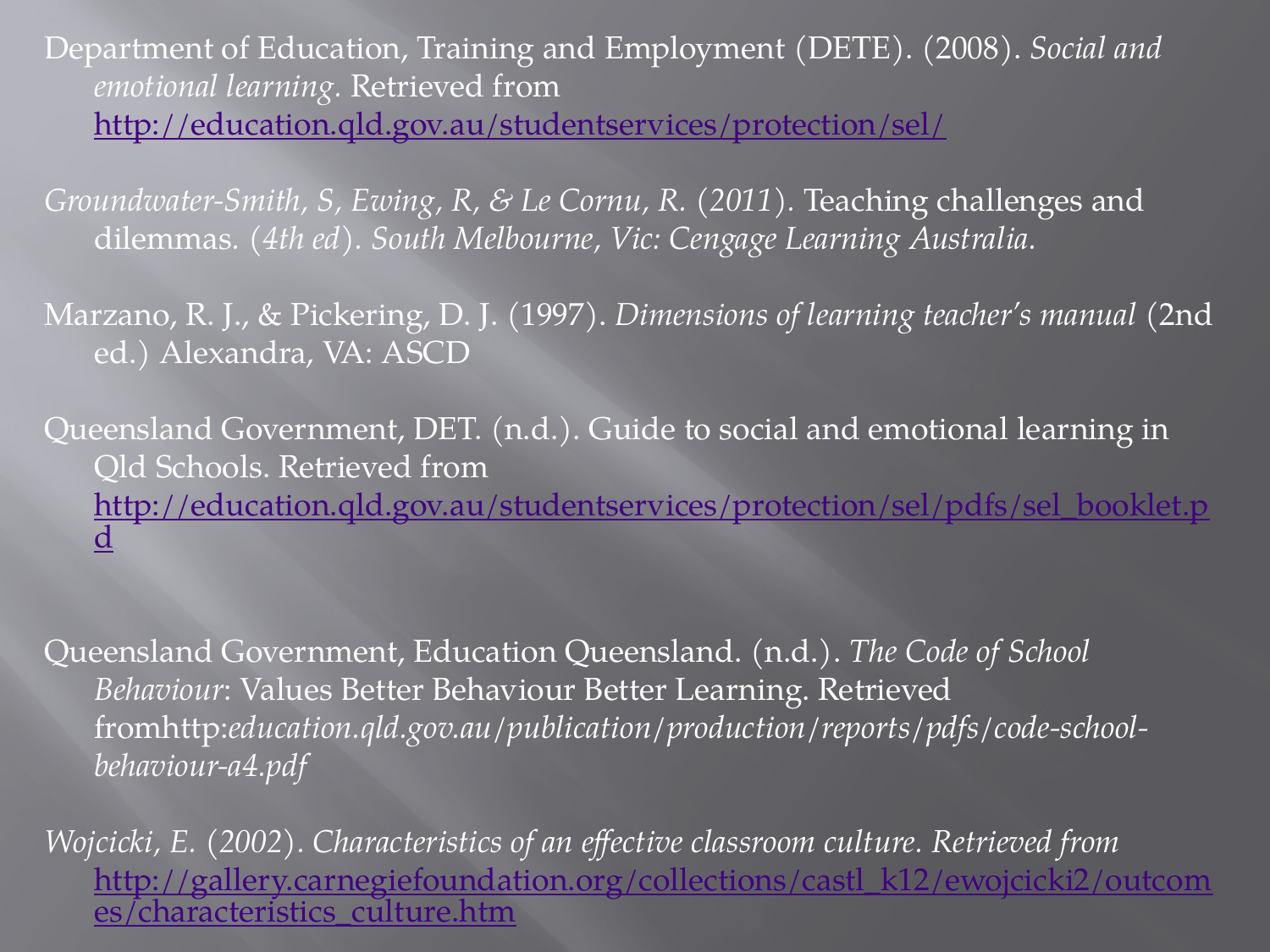

Department of Education, Training and Employment (DETE). (2008). Social and emotional learning. Retrieved from http://education.qld.gov.au/studentservices/protection/sel/
Groundwater-Smith, S, Ewing, R, & Le Cornu, R. (2011). Teaching challenges and dilemmas. (4th ed). South Melbourne, Vic: Cengage Learning Australia.

Marzano, R. J., & Pickering, D. J. (1997). Dimensions of learning teacher’s manual (2nd ed.) Alexandra, VA: ASCD
Queensland Government, DET. (n.d.). Guide to social and emotional learning in Qld Schools. Retrieved from http://education.qld.gov.au/studentservices/protection/sel/pdfs/sel_booklet.pd
Queensland Government, Education Queensland. (n.d.). The Code of School Behaviour: Values Better Behaviour Better Learning. Retrieved fromhttp:education.qld.gov.au/publication/production/reports/pdfs/code-school-behaviour-a4.pdf
Wojcicki, E. (2002). Characteristics of an effective classroom culture. Retrieved from http://gallery.carnegiefoundation.org/collections/castl_k12/ewojcicki2/outcomes/characteristics_culture.htm